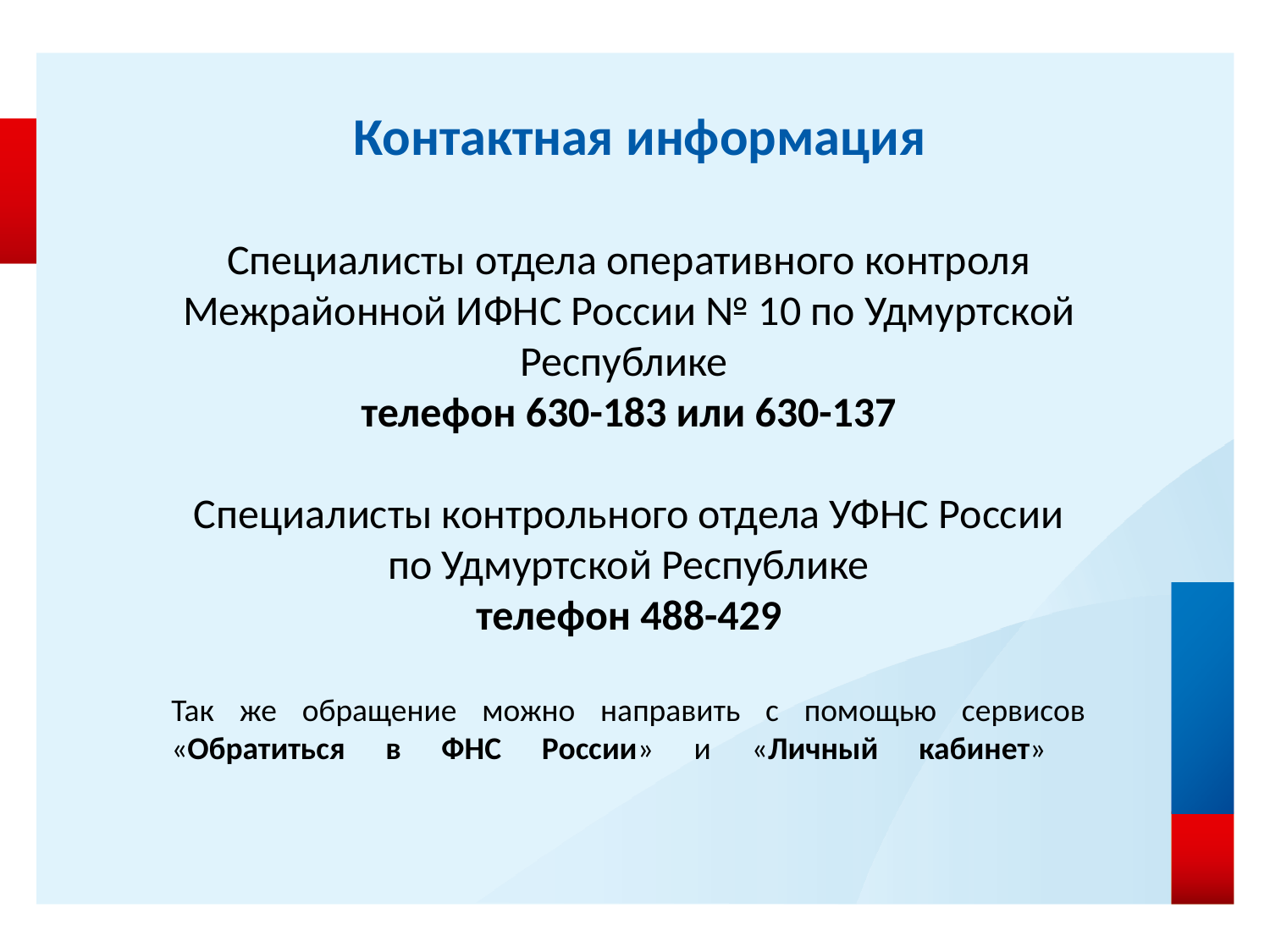

Контактная информация
Специалисты отдела оперативного контроля Межрайонной ИФНС России № 10 по Удмуртской Республике
телефон 630-183 или 630-137

Специалисты контрольного отдела УФНС России по Удмуртской Республике
телефон 488-429

Так же обращение можно направить с помощью сервисов «Обратиться в ФНС России» и «Личный кабинет»